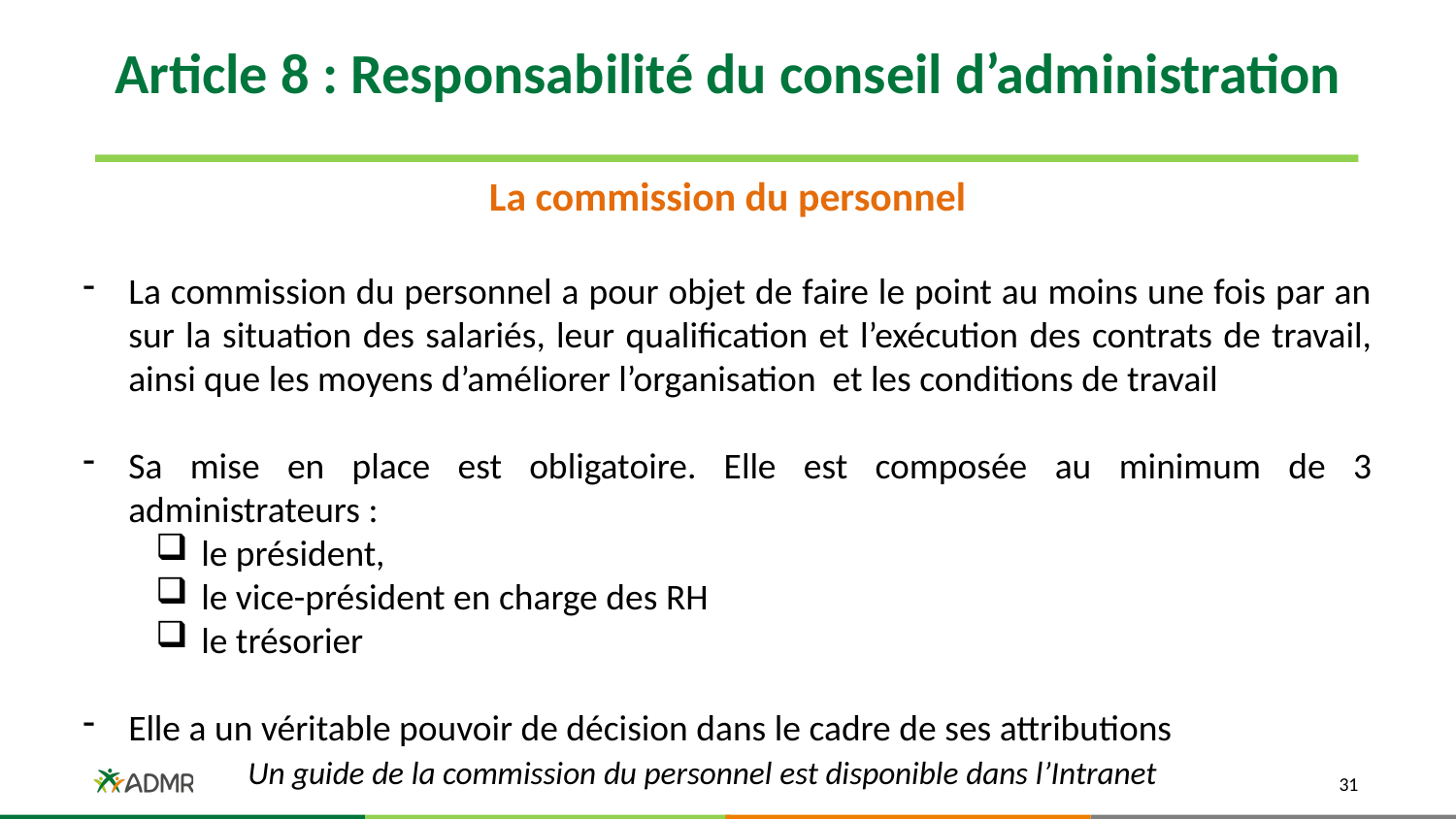

# Article 8 : Responsabilité du conseil d’administration
La commission du personnel

La commission du personnel a pour objet de faire le point au moins une fois par an sur la situation des salariés, leur qualification et l’exécution des contrats de travail, ainsi que les moyens d’améliorer l’organisation  et les conditions de travail

Sa mise en place est obligatoire. Elle est composée au minimum de 3 administrateurs :
le président,
le vice-président en charge des RH
le trésorier

Elle a un véritable pouvoir de décision dans le cadre de ses attributions
                    Un guide de la commission du personnel est disponible dans l’Intranet